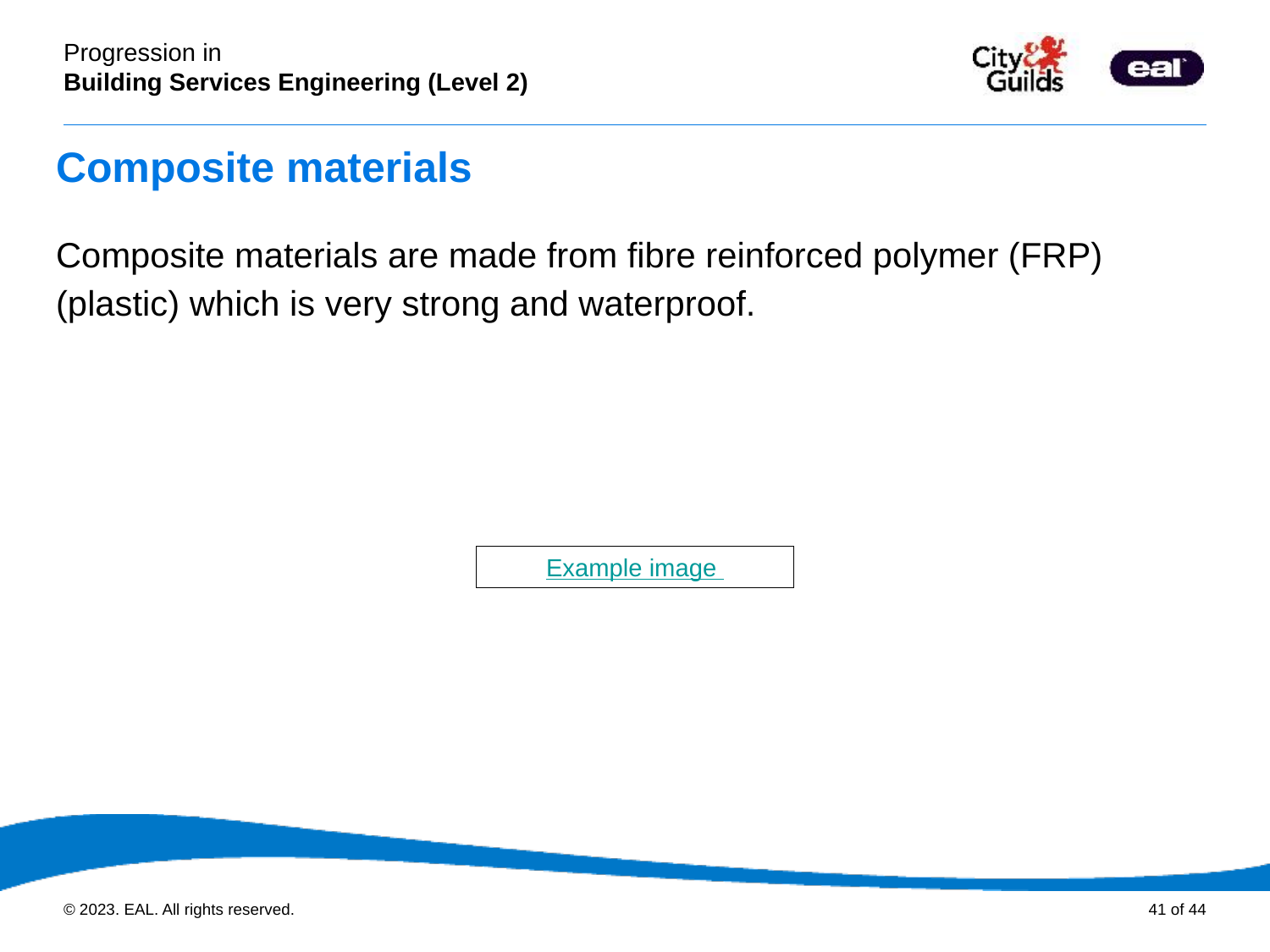

# Composite materials
Composite materials are made from fibre reinforced polymer (FRP) (plastic) which is very strong and waterproof.
Example image